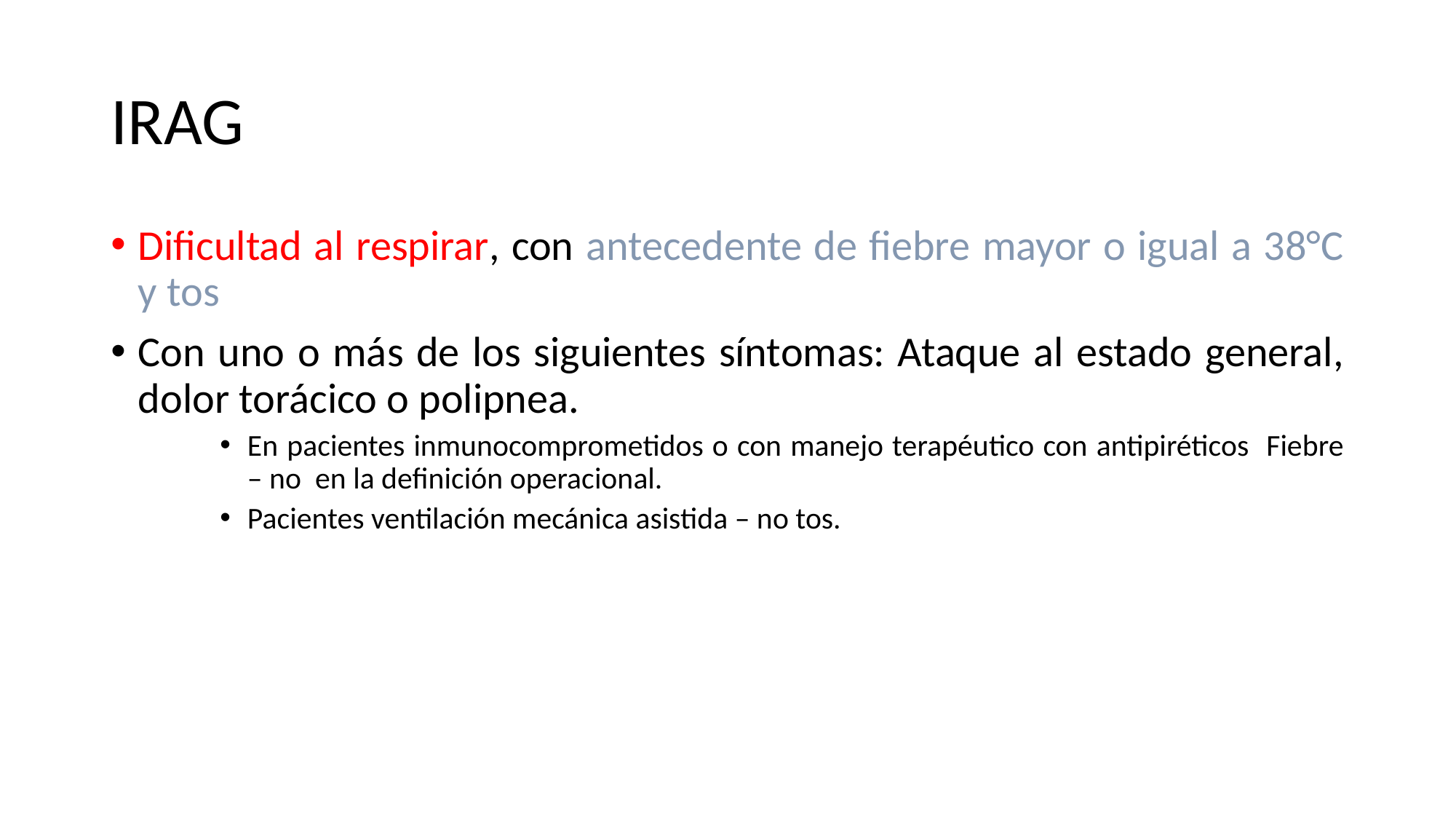

# IRAG
Dificultad al respirar, con antecedente de fiebre mayor o igual a 38°C y tos
Con uno o más de los siguientes síntomas: Ataque al estado general, dolor torácico o polipnea.
En pacientes inmunocomprometidos o con manejo terapéutico con antipiréticos  Fiebre – no  en la definición operacional.
Pacientes ventilación mecánica asistida – no tos.